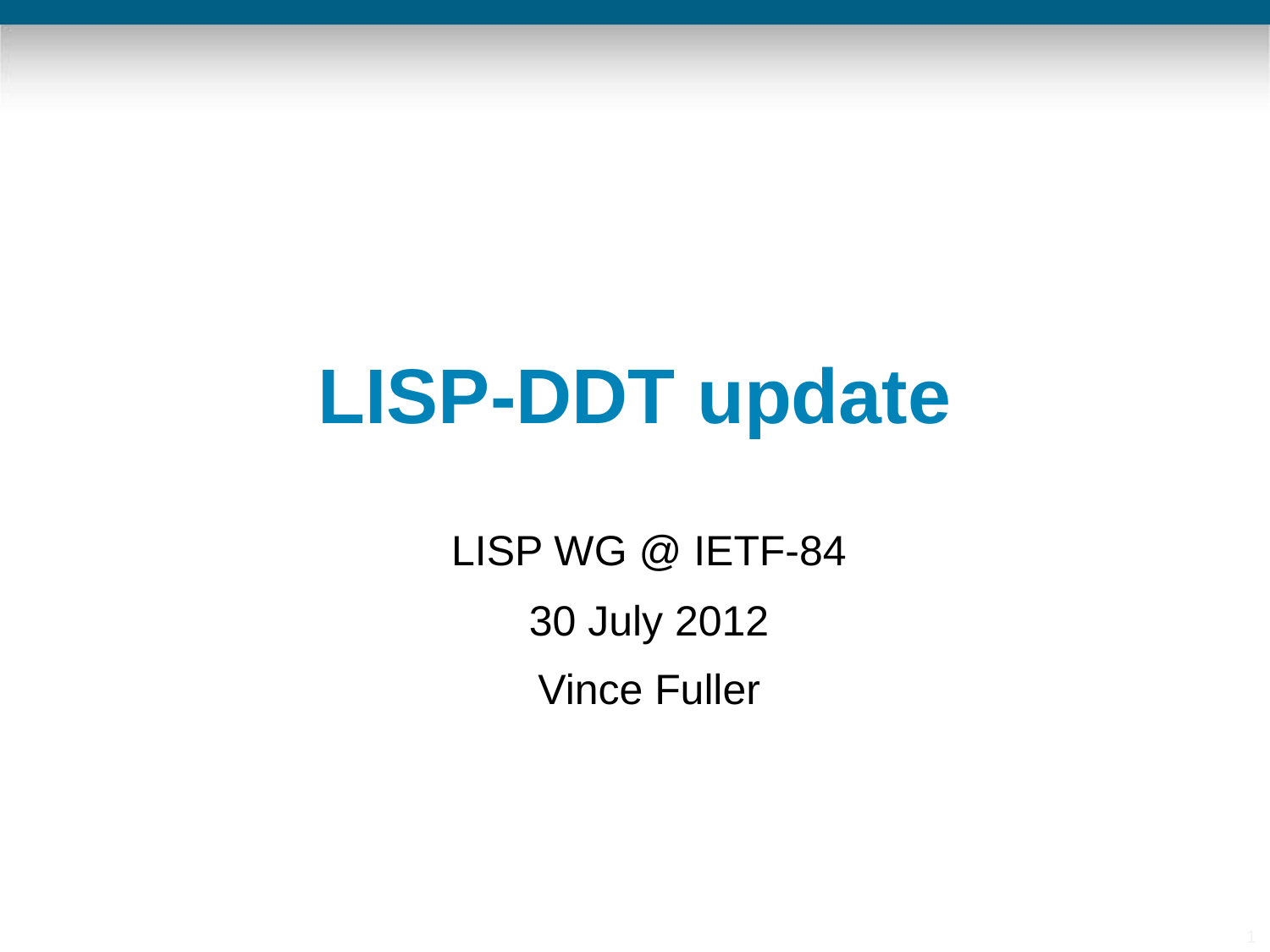

# LISP-DDT update
LISP WG @ IETF-84
30 July 2012
Vince Fuller